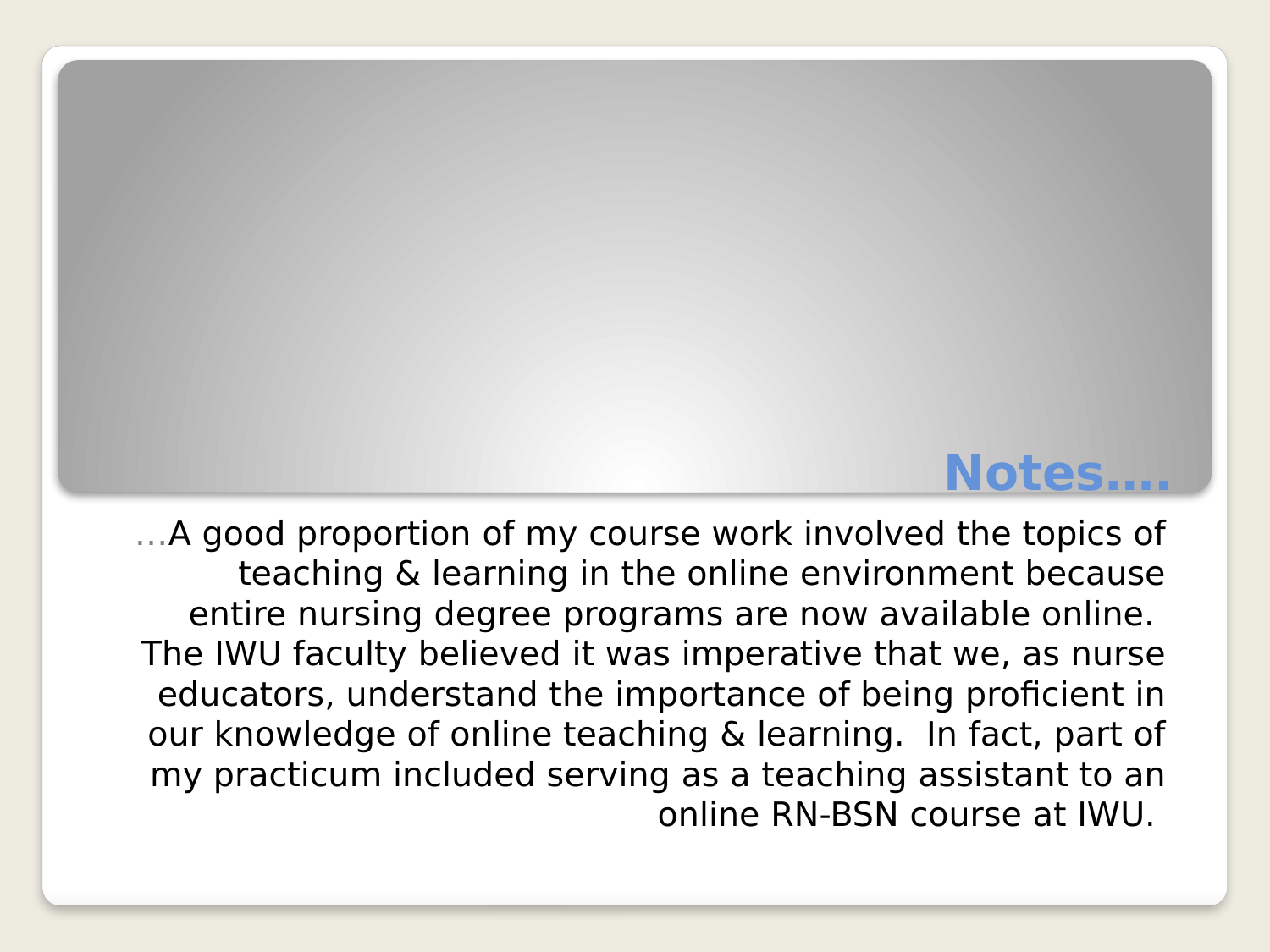

# Notes….
…A good proportion of my course work involved the topics of teaching & learning in the online environment because entire nursing degree programs are now available online.  The IWU faculty believed it was imperative that we, as nurse educators, understand the importance of being proficient in our knowledge of online teaching & learning.  In fact, part of my practicum included serving as a teaching assistant to an online RN-BSN course at IWU.